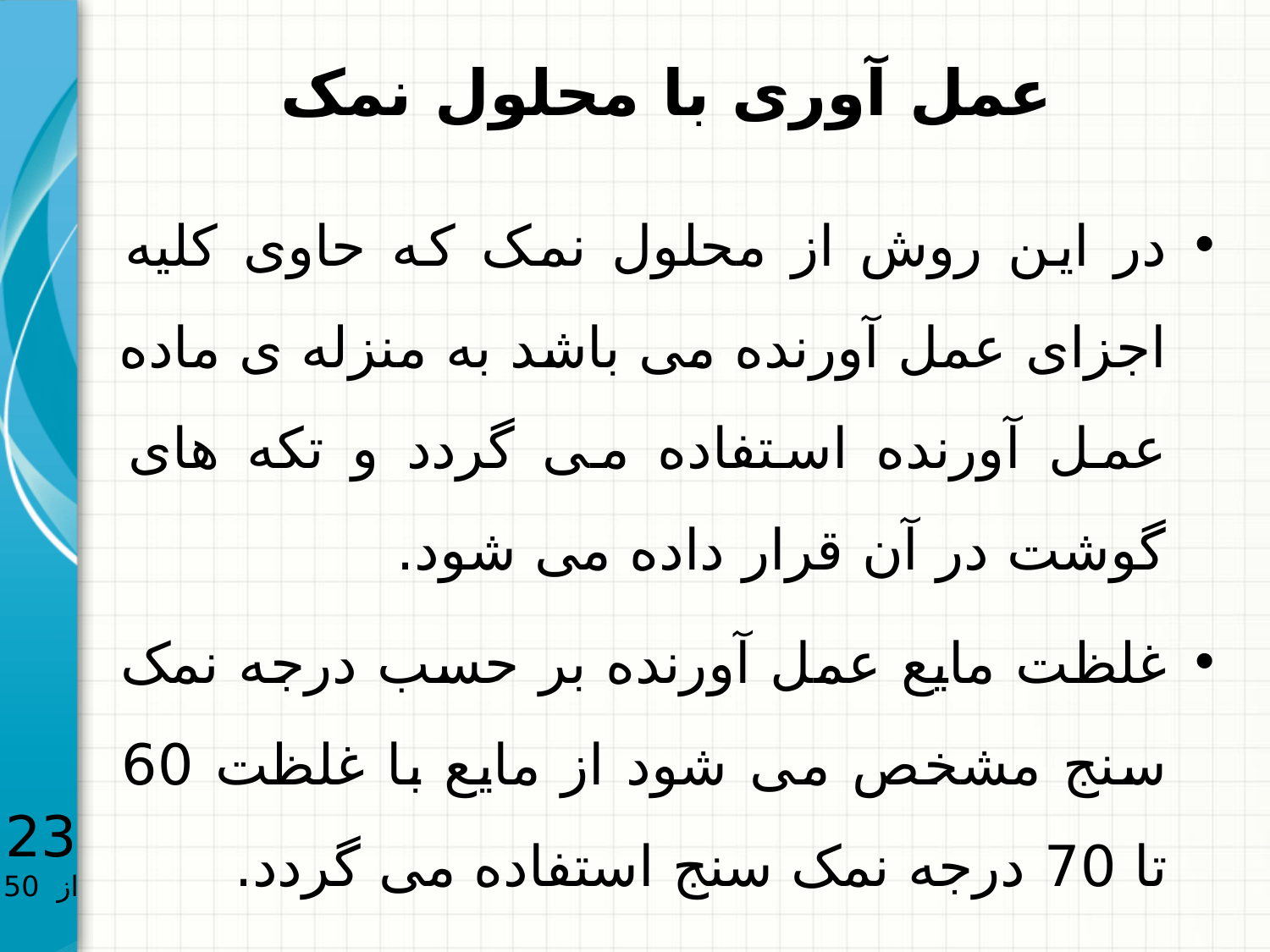

# عمل آوری با محلول نمک
در این روش از محلول نمک که حاوی کلیه اجزای عمل آورنده می باشد به منزله ی ماده عمل آورنده استفاده می گردد و تکه های گوشت در آن قرار داده می شود.
غلظت مایع عمل آورنده بر حسب درجه نمک سنج مشخص می شود از مایع با غلظت 60 تا 70 درجه نمک سنج استفاده می گردد.